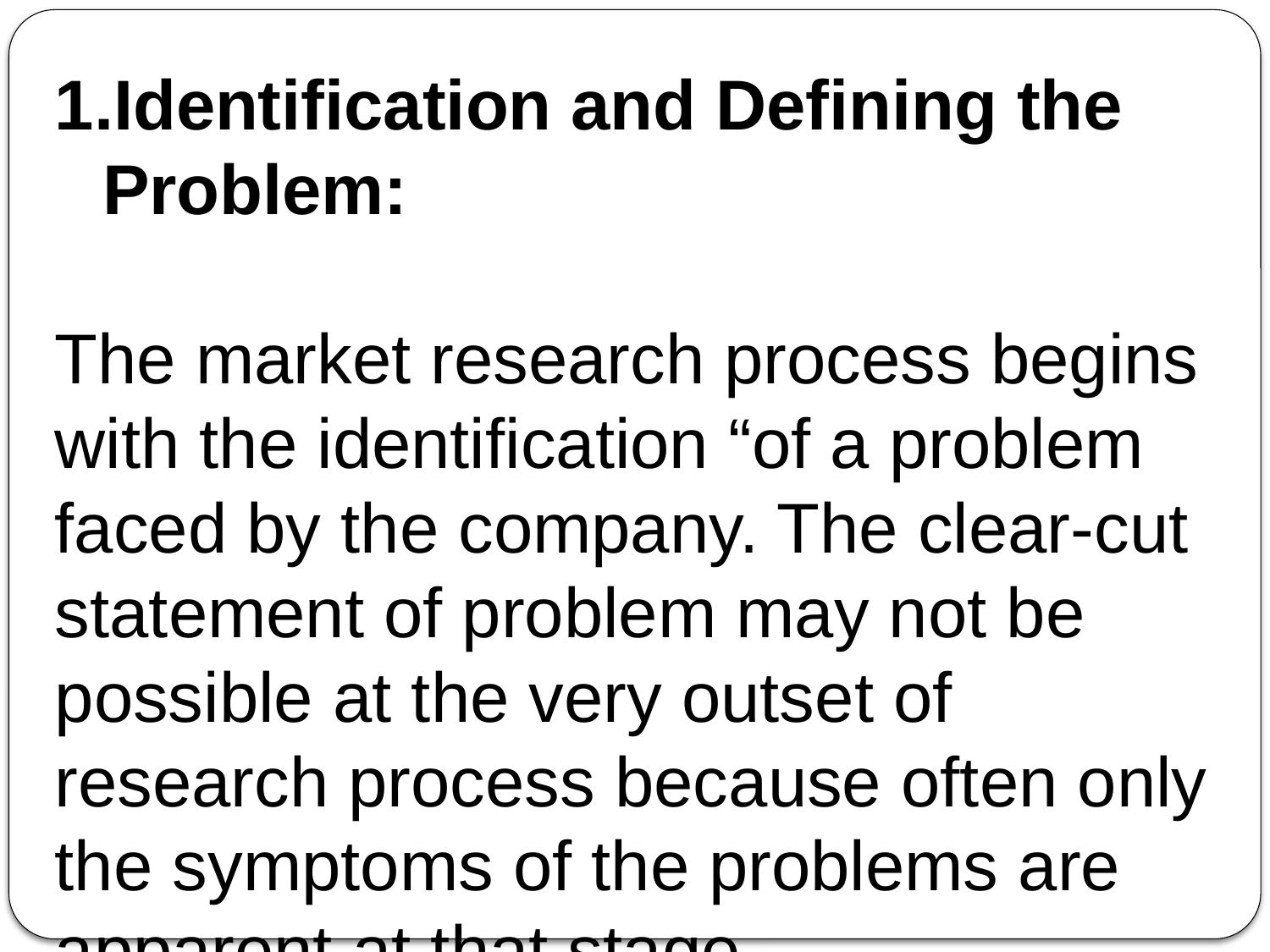

Identification and Defining the Problem:

The market research process begins with the identification “of a problem faced by the company. The clear-cut statement of problem may not be possible at the very outset of research process because often only the symptoms of the problems are apparent at that stage.